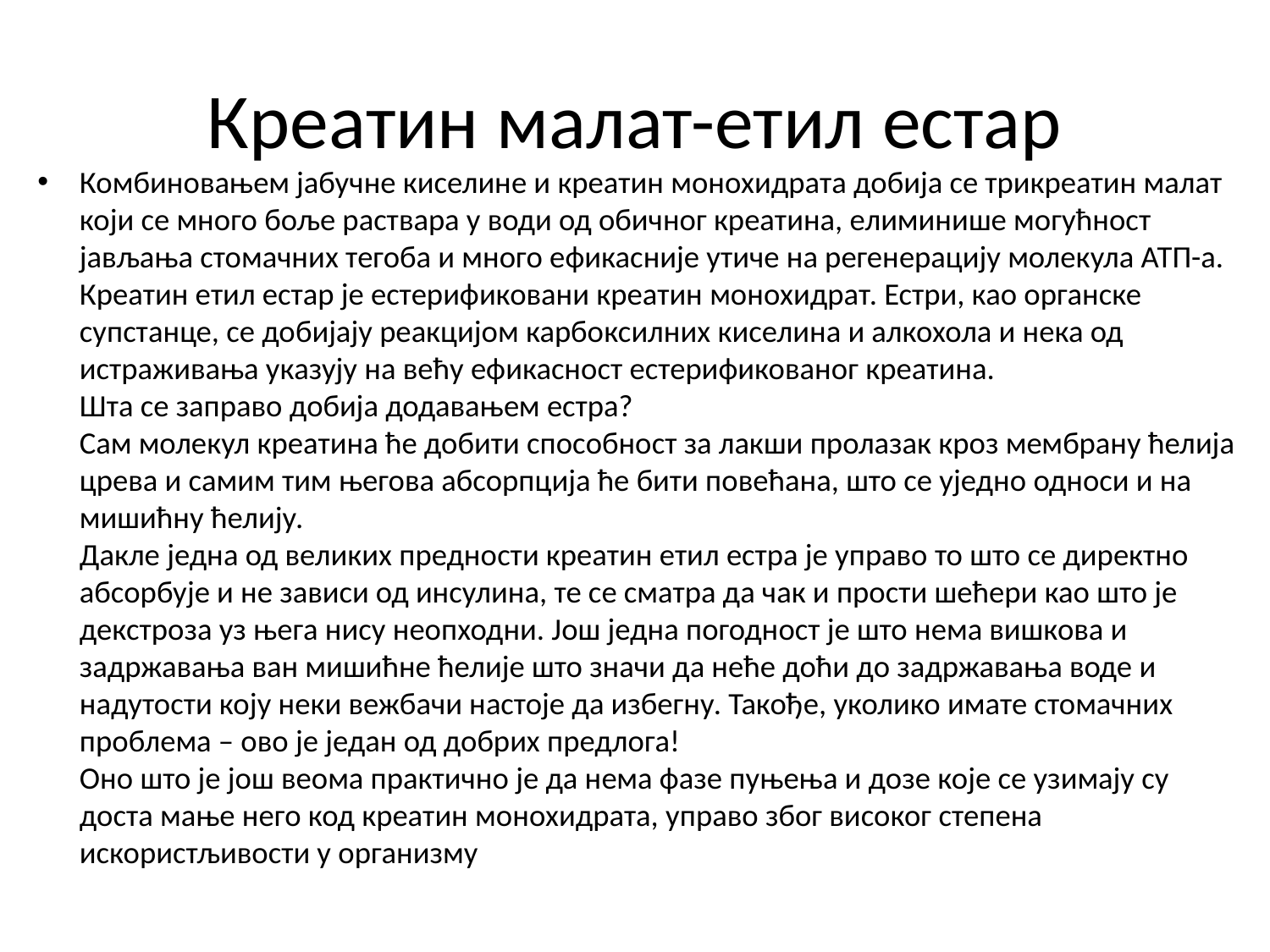

# Креатин малат-етил естар
Комбиновањем јабучне киселине и креатин монохидрата добија се трикреатин малат који се много боље раствара у води од обичног креатина, елиминише могућност јављања стомачних тегоба и много ефикасније утиче на регенерацију молекула АТП-а. 
Креатин етил естар је естерификовани креатин монохидрат. Естри, као органске супстанце, се добијају реакцијом карбоксилних киселина и алкохола и нека од истраживања указују на већу ефикасност естерификованог креатина. 
Шта се заправо добија додавањем естра?
Сам молекул креатина ће добити способност за лакши пролазак кроз мембрану ћелија црева и самим тим његова абсорпција ће бити повећана, што се уједно односи и на мишићну ћелију.
Дакле једна од великих предности креатин етил естра је управо то што се директно абсорбује и не зависи од инсулина, те се сматра да чак и прости шећери као што је декстроза уз њега нису неопходни. Још једна погодност је што нема вишкова и задржавања ван мишићне ћелије што значи да неће доћи до задржавања воде и надутости коју неки вежбачи настоје да избегну. Такође, уколико имате стомачних проблема – ово је један од добрих предлога!
Оно што је још веома практично је да нема фазе пуњења и дозе које се узимају су доста мање него код креатин монохидрата, управо због високог степена искористљивости у организму